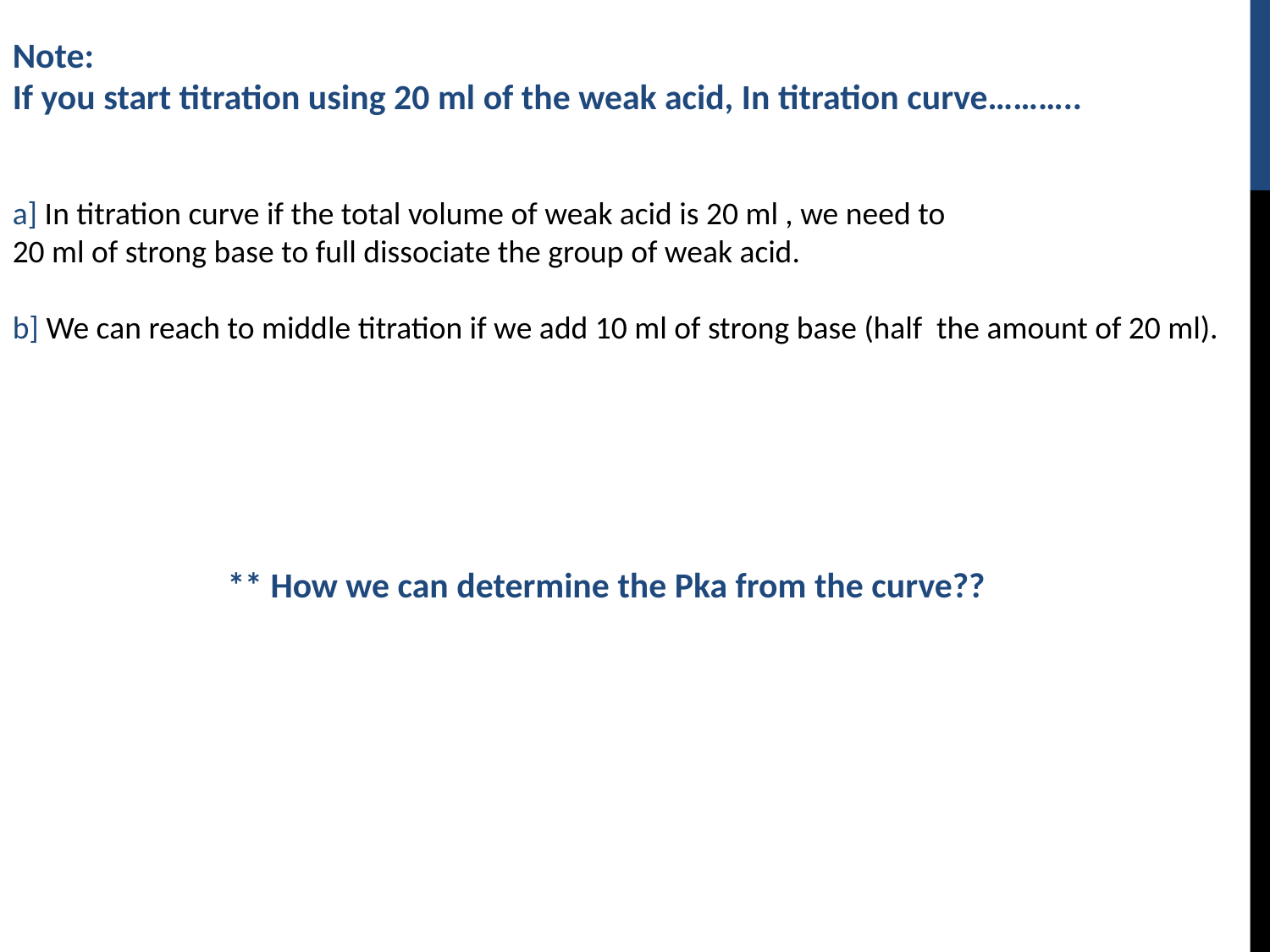

Note:
If you start titration using 20 ml of the weak acid, In titration curve………..

a] In titration curve if the total volume of weak acid is 20 ml , we need to
20 ml of strong base to full dissociate the group of weak acid.

b] We can reach to middle titration if we add 10 ml of strong base (half  the amount of 20 ml).

** How we can determine the Pka from the curve??